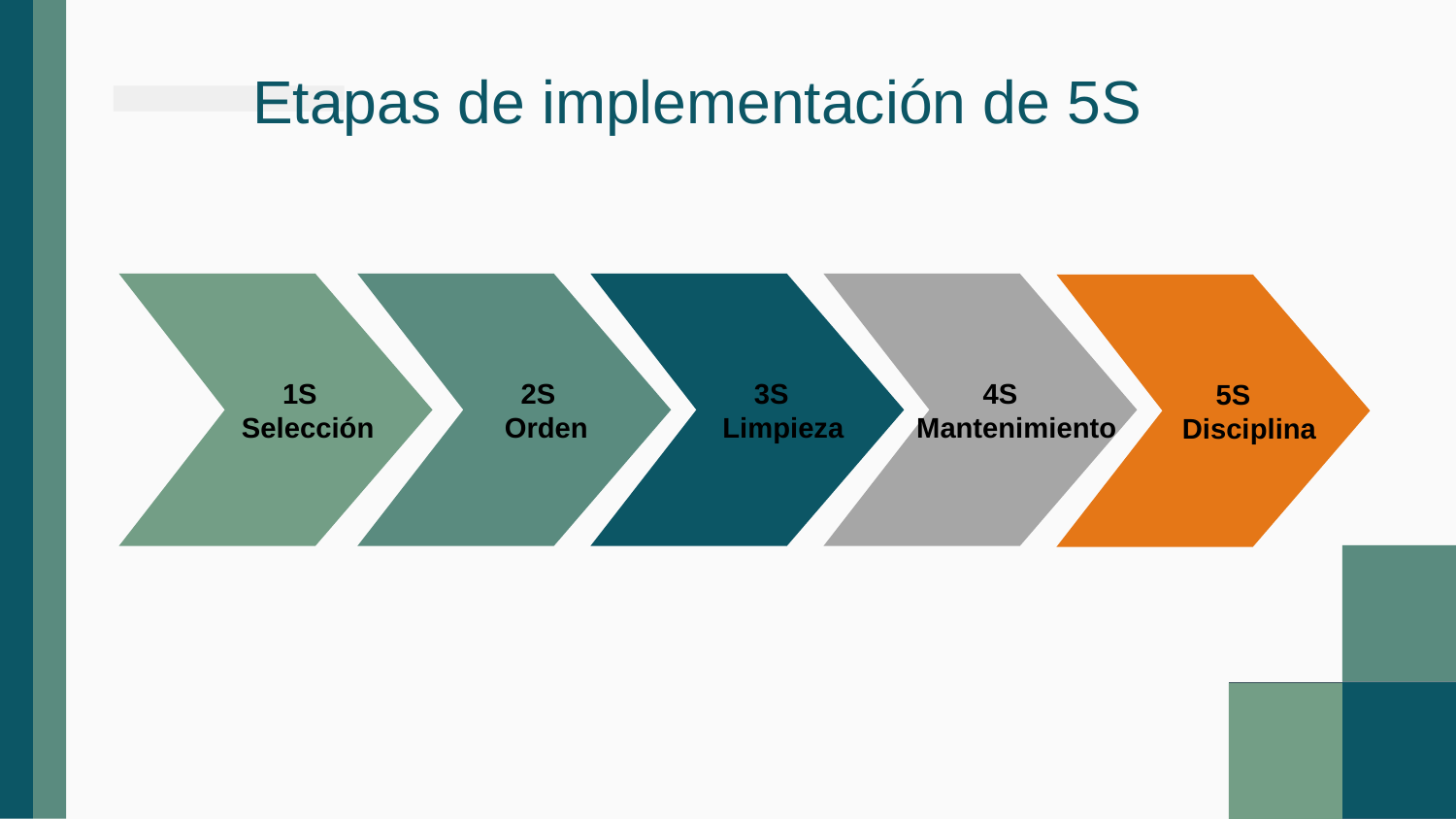

# Etapas de implementación de 5S
      4S
         Mantenimiento
       2S
        Orden
       3S
         Limpieza
       1S
        Selección
      5S
         Disciplina